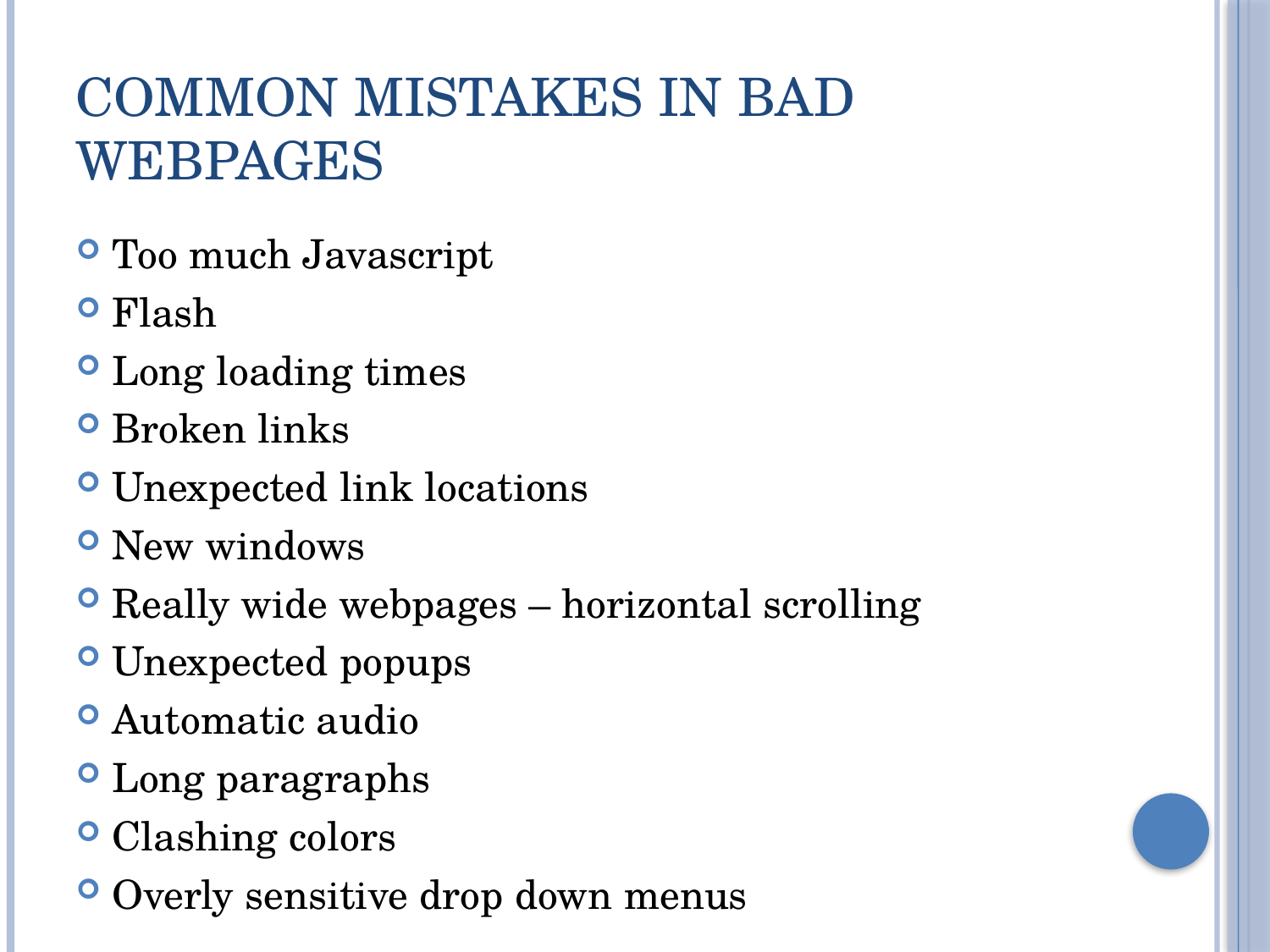

# Common mistakes in Bad webpages
Too much Javascript
Flash
Long loading times
Broken links
Unexpected link locations
New windows
Really wide webpages – horizontal scrolling
Unexpected popups
Automatic audio
Long paragraphs
Clashing colors
Overly sensitive drop down menus